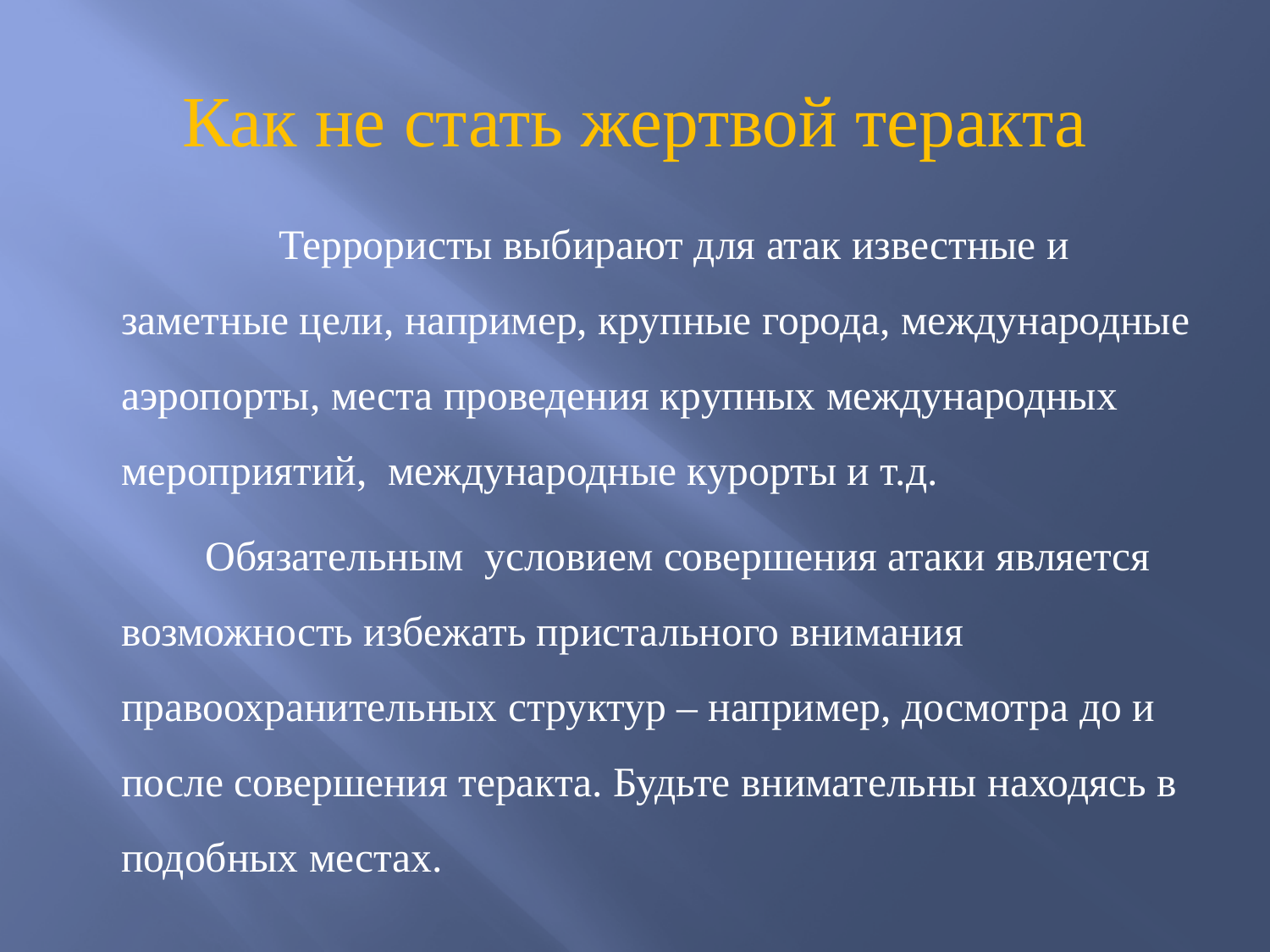

# Как не стать жертвой теракта
           Террористы выбирают для атак известные и заметные цели, например, крупные города, международные аэропорты, места проведения крупных международных мероприятий,  международные курорты и т.д.
 Обязательным  условием совершения атаки является возможность избежать пристального внимания правоохранительных структур – например, досмотра до и после совершения теракта. Будьте внимательны находясь в подобных местах.